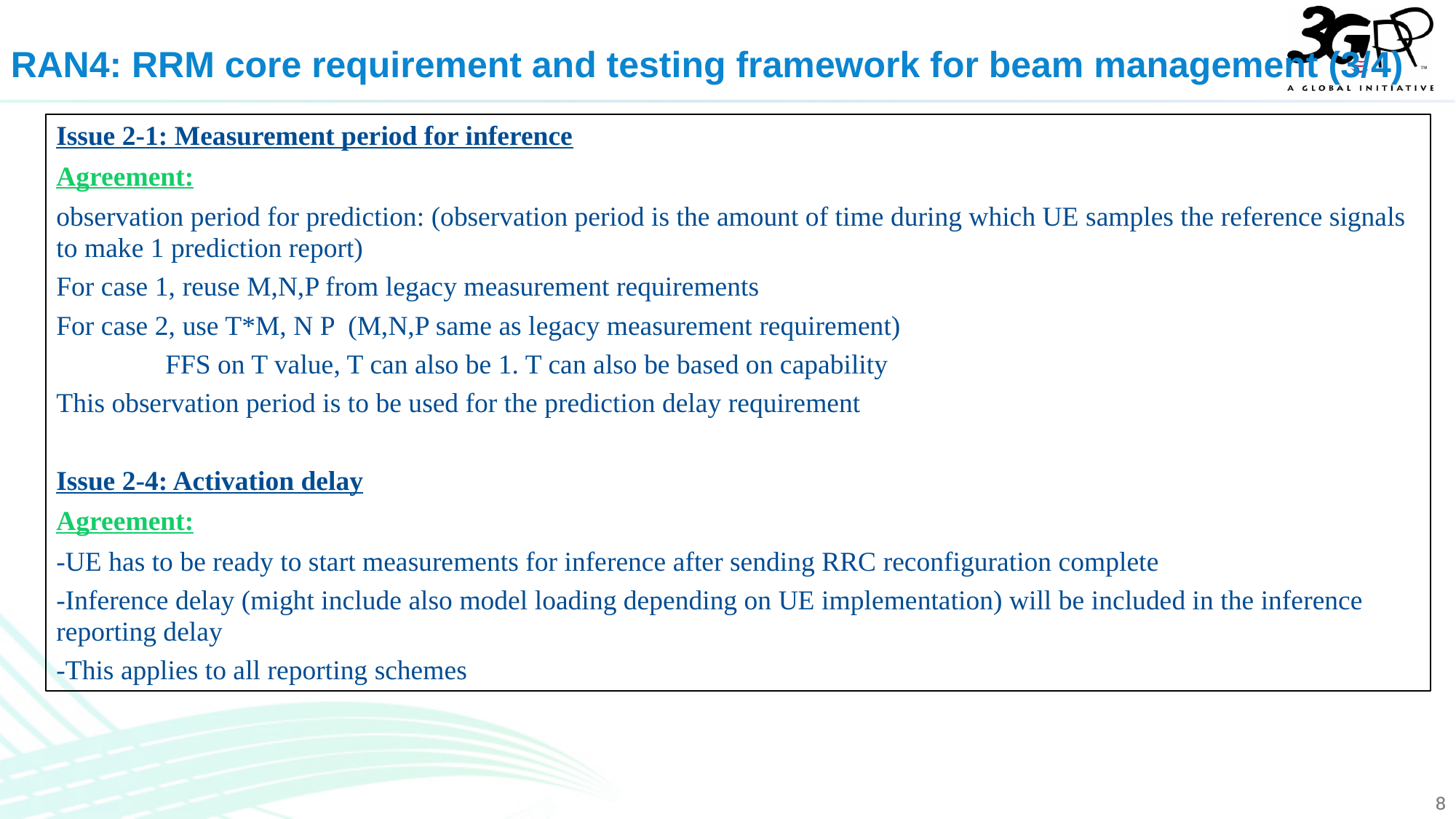

RAN4: RRM core requirement and testing framework for beam management (3/4)
Issue 2-1: Measurement period for inference
Agreement:
observation period for prediction: (observation period is the amount of time during which UE samples the reference signals to make 1 prediction report)
For case 1, reuse M,N,P from legacy measurement requirements
For case 2, use T*M, N P  (M,N,P same as legacy measurement requirement)
	FFS on T value, T can also be 1. T can also be based on capability
This observation period is to be used for the prediction delay requirement

Issue 2-4: Activation delay
Agreement:
-UE has to be ready to start measurements for inference after sending RRC reconfiguration complete
-Inference delay (might include also model loading depending on UE implementation) will be included in the inference reporting delay
-This applies to all reporting schemes